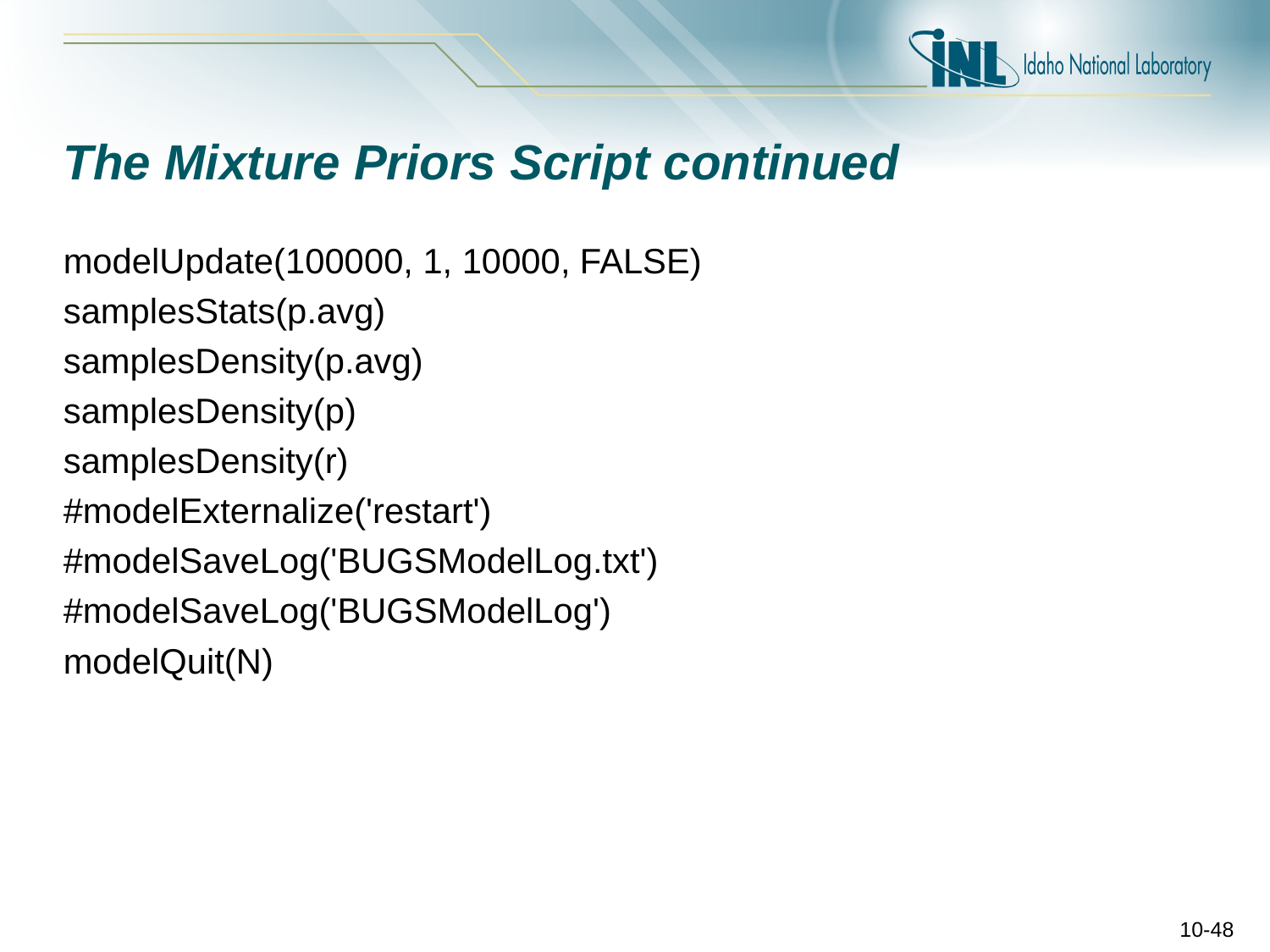

# The Mixture Priors Script continued
modelUpdate(100000, 1, 10000, FALSE)
samplesStats(p.avg)
samplesDensity(p.avg)
samplesDensity(p)
samplesDensity(r)
#modelExternalize('restart')
#modelSaveLog('BUGSModelLog.txt')
#modelSaveLog('BUGSModelLog')
modelQuit(N)

10-48